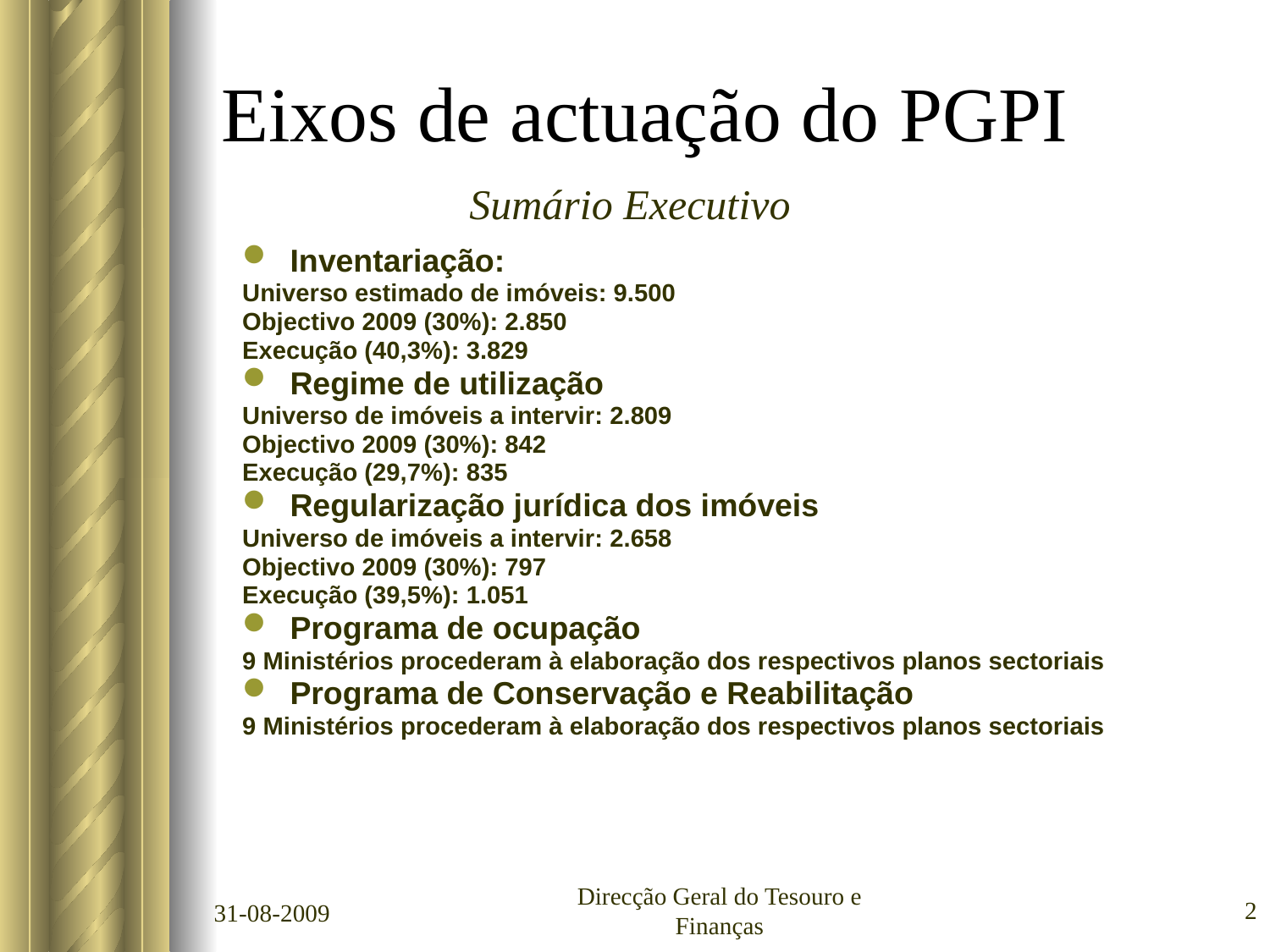

# Eixos de actuação do PGPI
Sumário Executivo
Inventariação:
Universo estimado de imóveis: 9.500
Objectivo 2009 (30%): 2.850
Execução (40,3%): 3.829
Regime de utilização
Universo de imóveis a intervir: 2.809
Objectivo 2009 (30%): 842
Execução (29,7%): 835
Regularização jurídica dos imóveis
Universo de imóveis a intervir: 2.658
Objectivo 2009 (30%): 797
Execução (39,5%): 1.051
Programa de ocupação
9 Ministérios procederam à elaboração dos respectivos planos sectoriais
Programa de Conservação e Reabilitação
9 Ministérios procederam à elaboração dos respectivos planos sectoriais

31-08-2009
Direcção Geral do Tesouro e Finanças
2